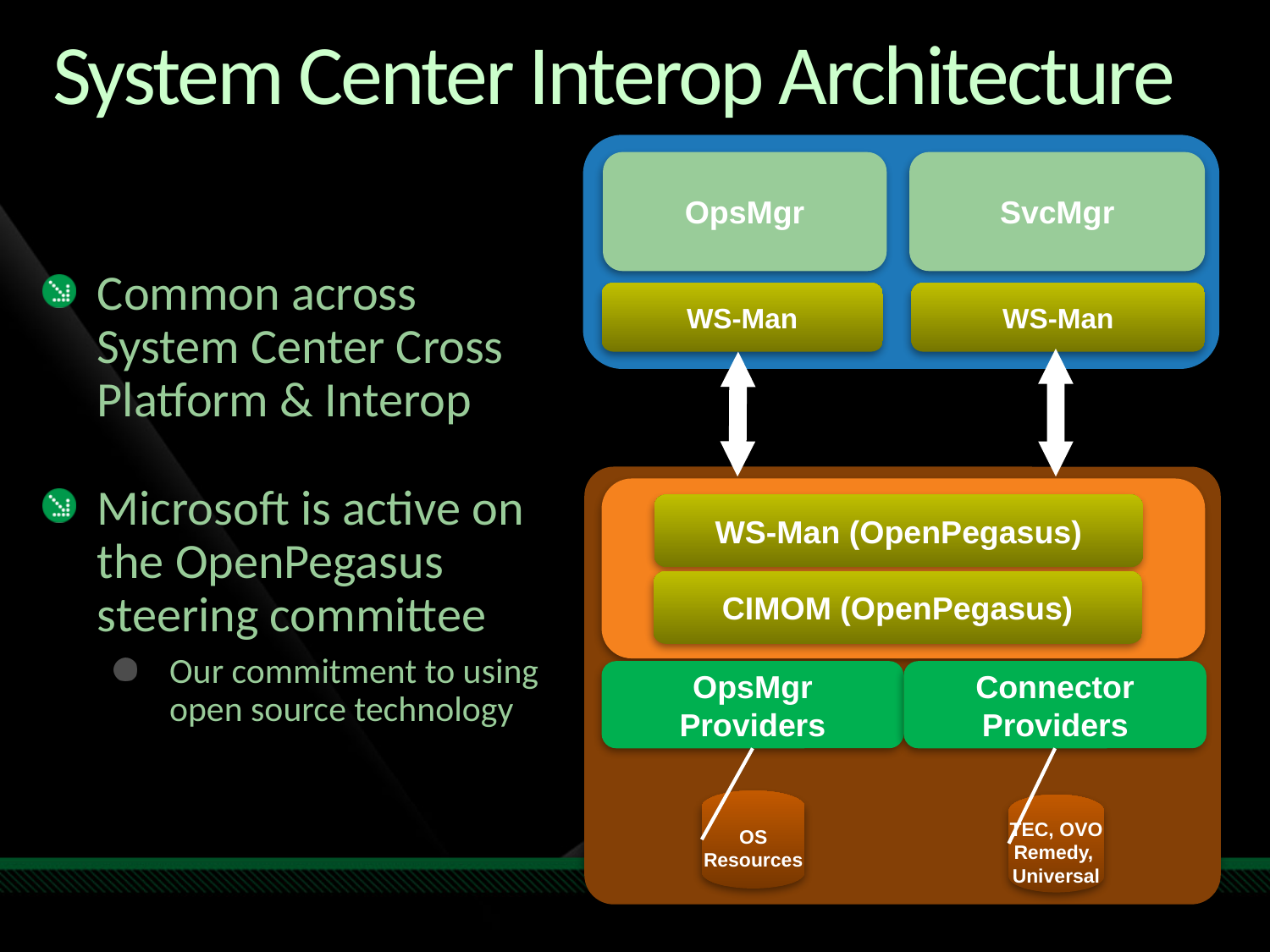

# System Center Interop Architecture

OpsMgr
SvcMgr

Common across System Center Cross Platform & Interop

Microsoft is active on the OpenPegasus steering committee
Our commitment to using open source technology
WS-Man
WS-Man

WS-Man (OpenPegasus)
CIMOM (OpenPegasus)
OpsMgr
Providers
Connector
Providers
OS
Resources
TEC, OVO
Remedy,
Universal